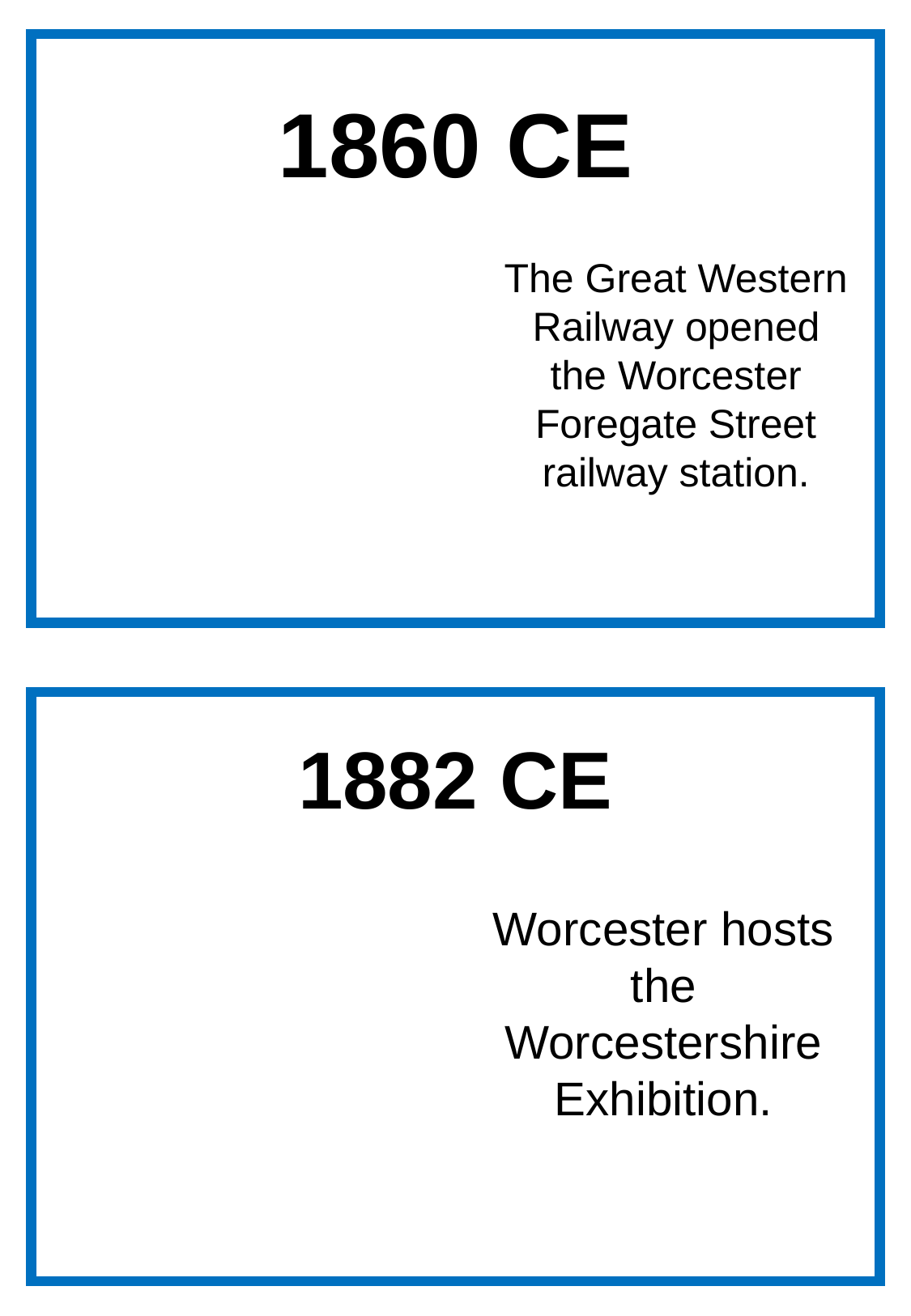

1860 CE

The Great Western Railway opened the Worcester Foregate Street railway station.

1882 CE

Worcester hosts the Worcestershire Exhibition.